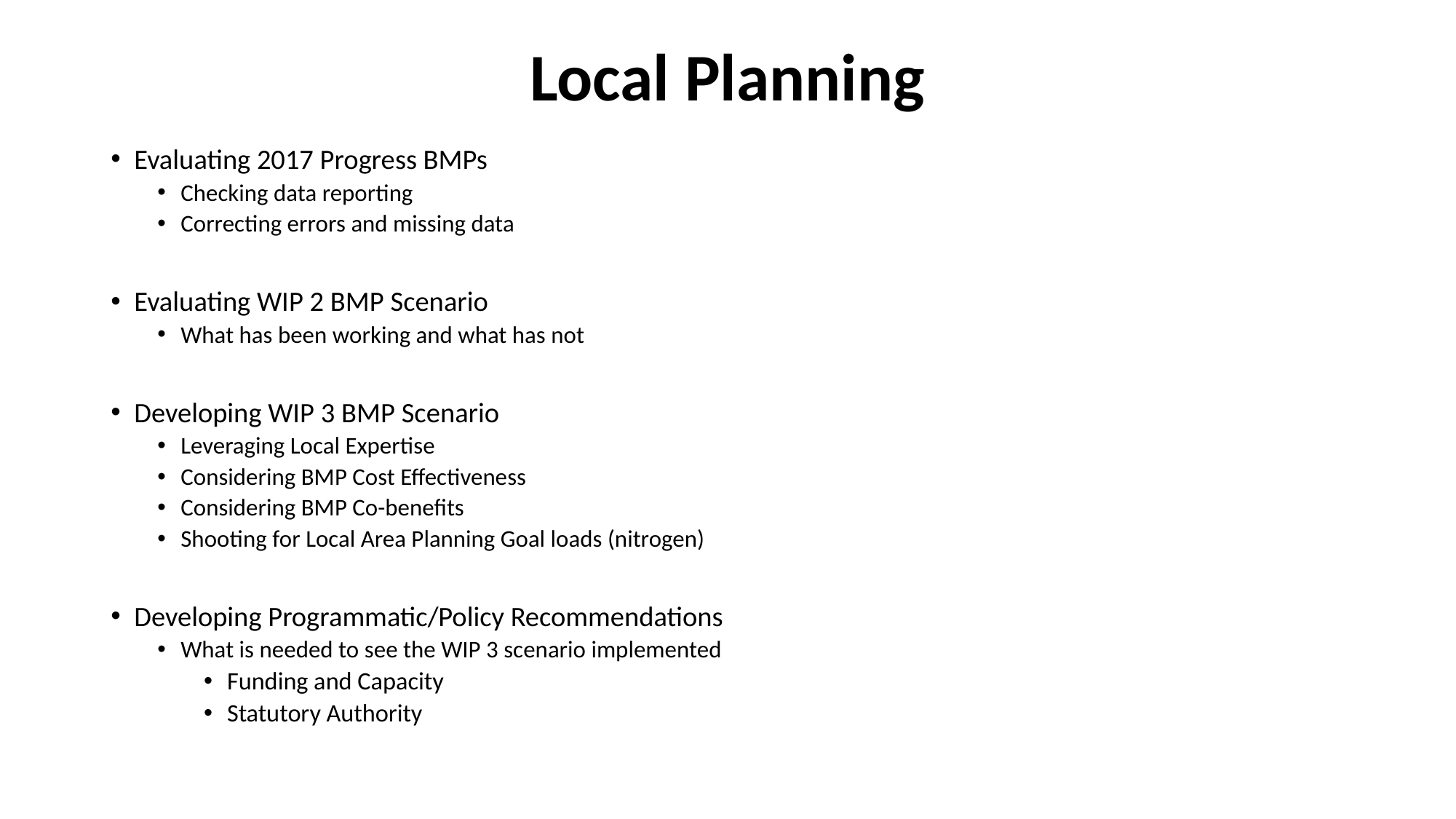

# Local Planning
Evaluating 2017 Progress BMPs
Checking data reporting
Correcting errors and missing data

Evaluating WIP 2 BMP Scenario
What has been working and what has not

Developing WIP 3 BMP Scenario
Leveraging Local Expertise
Considering BMP Cost Effectiveness
Considering BMP Co-benefits
Shooting for Local Area Planning Goal loads (nitrogen)

Developing Programmatic/Policy Recommendations
What is needed to see the WIP 3 scenario implemented
Funding and Capacity
Statutory Authority